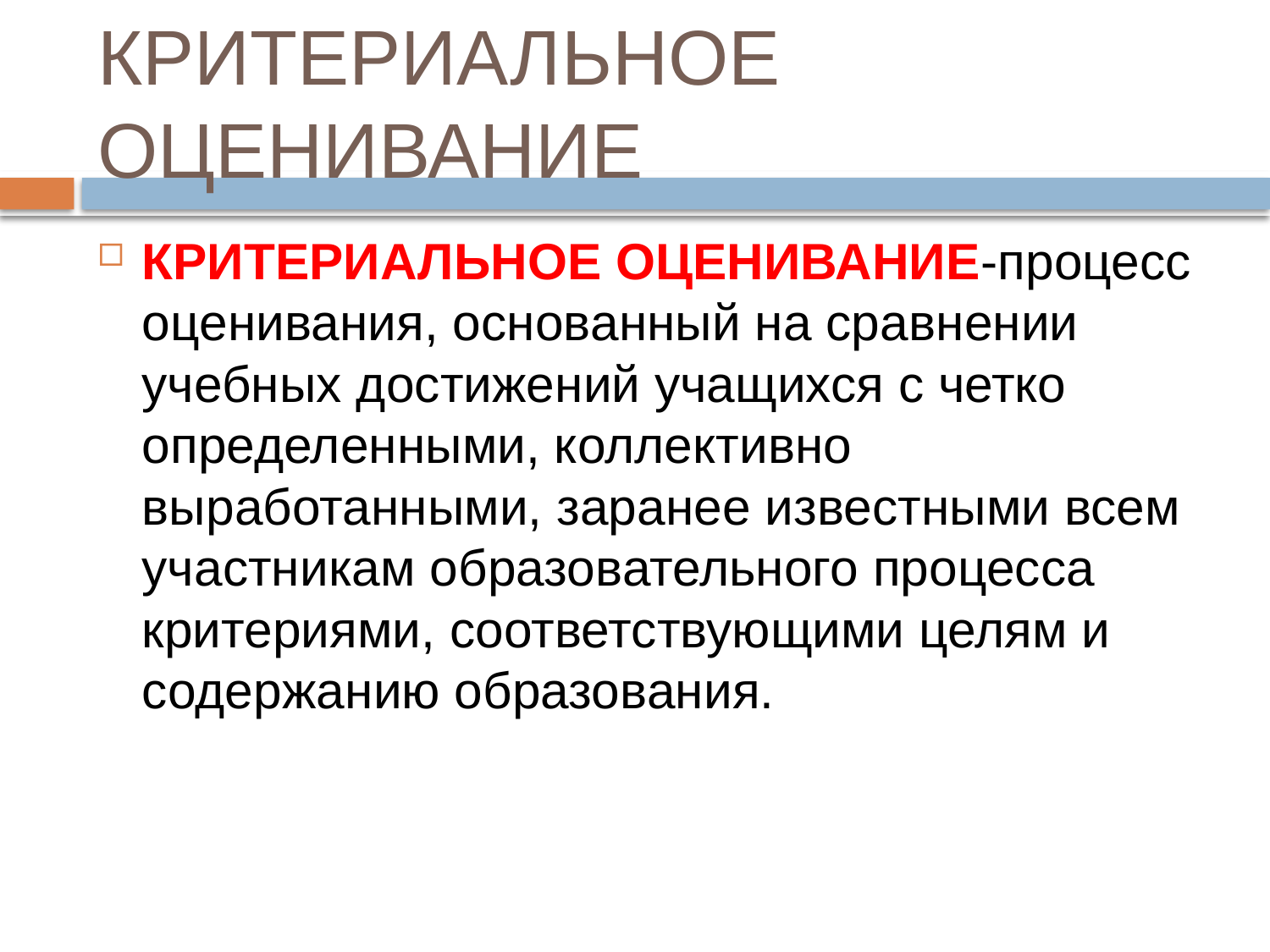

# КРИТЕРИАЛЬНОЕ ОЦЕНИВАНИЕ
КРИТЕРИАЛЬНОЕ ОЦЕНИВАНИЕ-процесс оценивания, основанный на сравнении учебных достижений учащихся с четко определенными, коллективно выработанными, заранее известными всем участникам образовательного процесса критериями, соответствующими целям и содержанию образования.